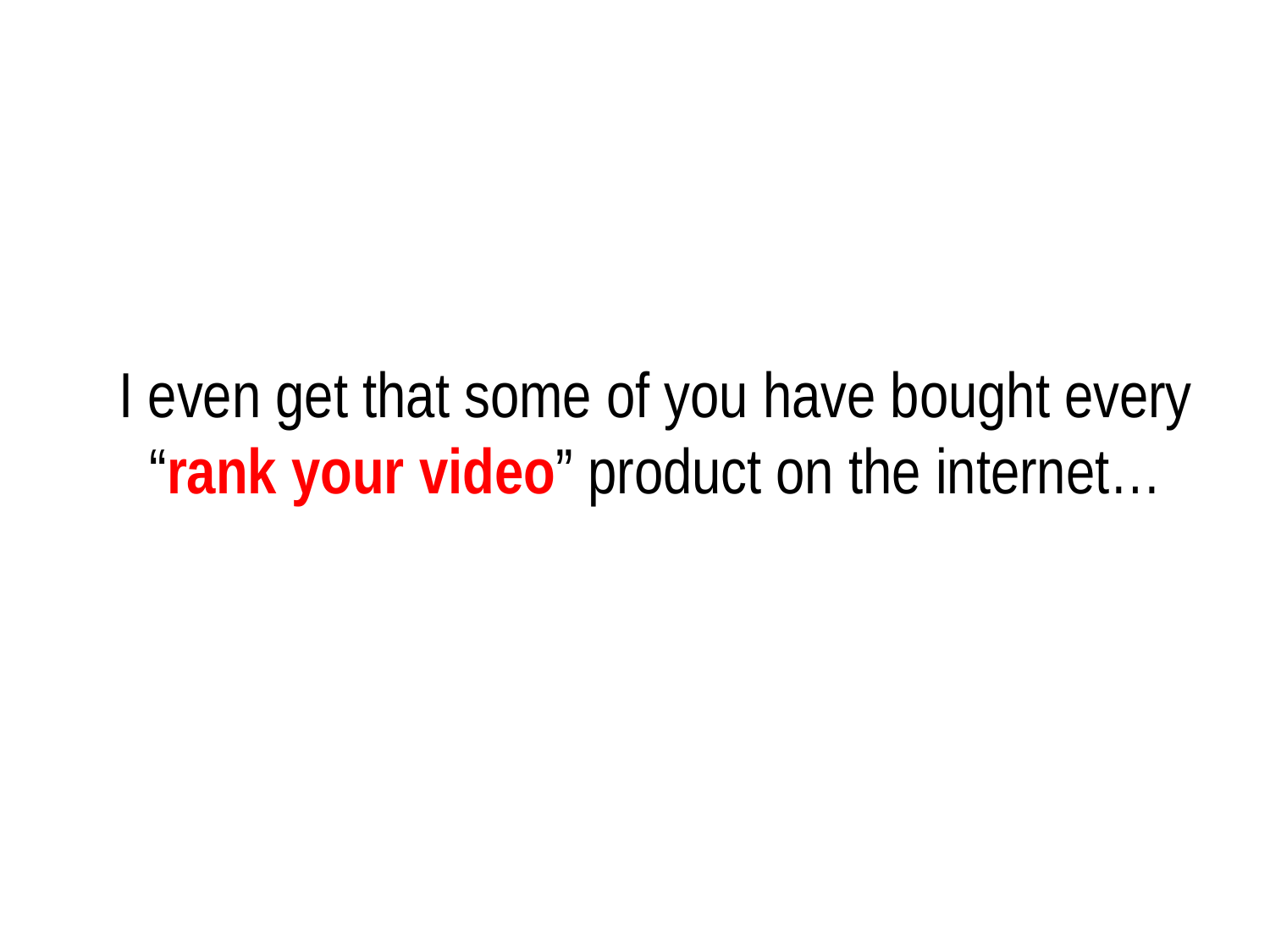

# I even get that some of you have bought every “rank your video” product on the internet…